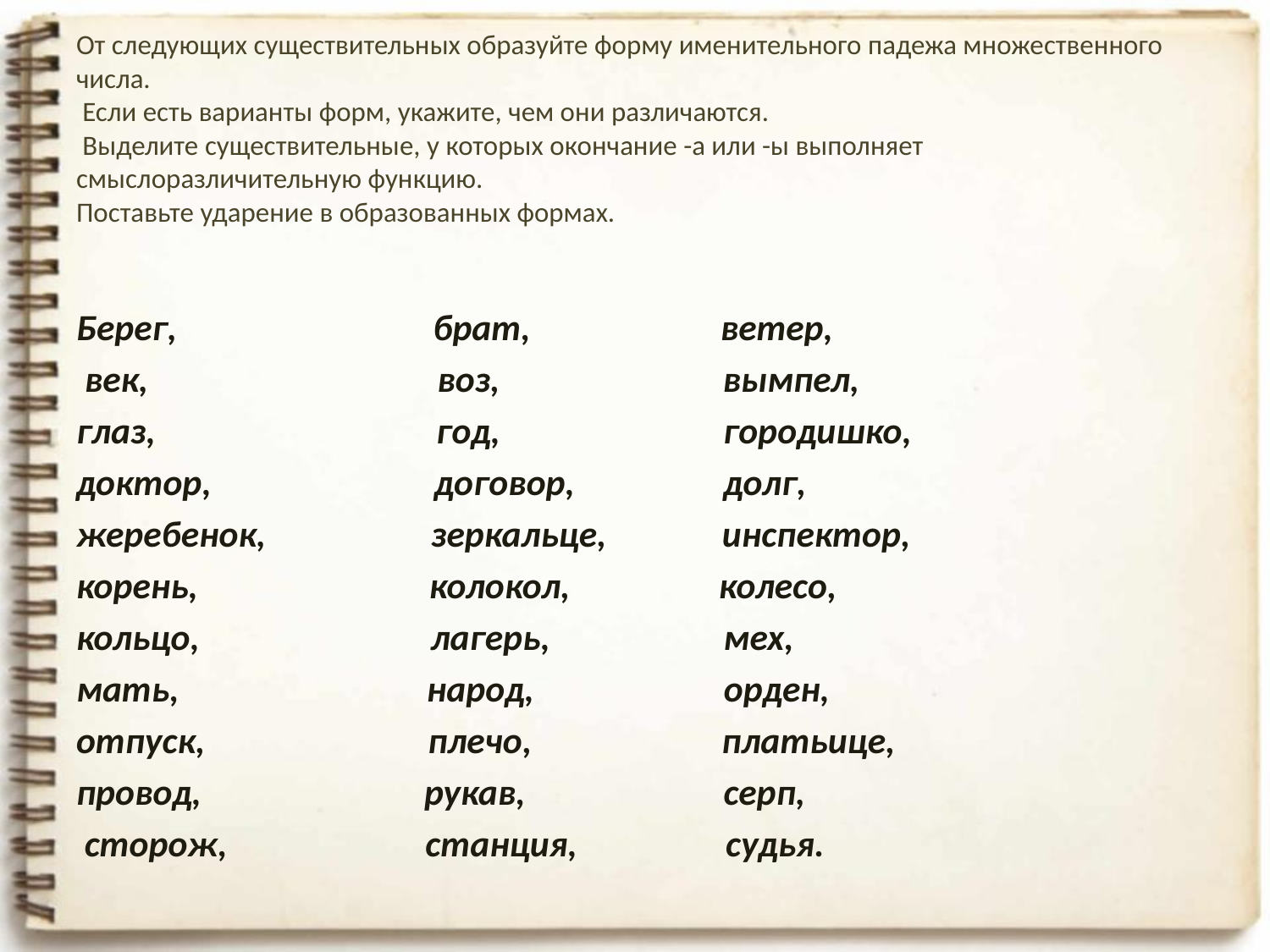

# От следующих существительных образуйте форму именительного падежа множественного числа. Если есть варианты форм, укажите, чем они различаются. Выделите существительные, у которых окончание -а или -ы выполняет смыслоразличительную функцию. Поставьте ударение в образованных формах.
Берег,                               брат,                       ветер,
 век,                                   воз,                           вымпел,
глаз,                                  год,                           городишко,
доктор,                           договор,                  долг,
жеребенок,                    зеркальце,              инспектор,
корень,                            колокол,                  колесо,
кольцо,                            лагерь,                     мех,
мать,                              народ,                       орден,
отпуск,                           плечо,                       платьице,
провод,                           рукав,                        серп,
 сторож,                        станция,                  судья.